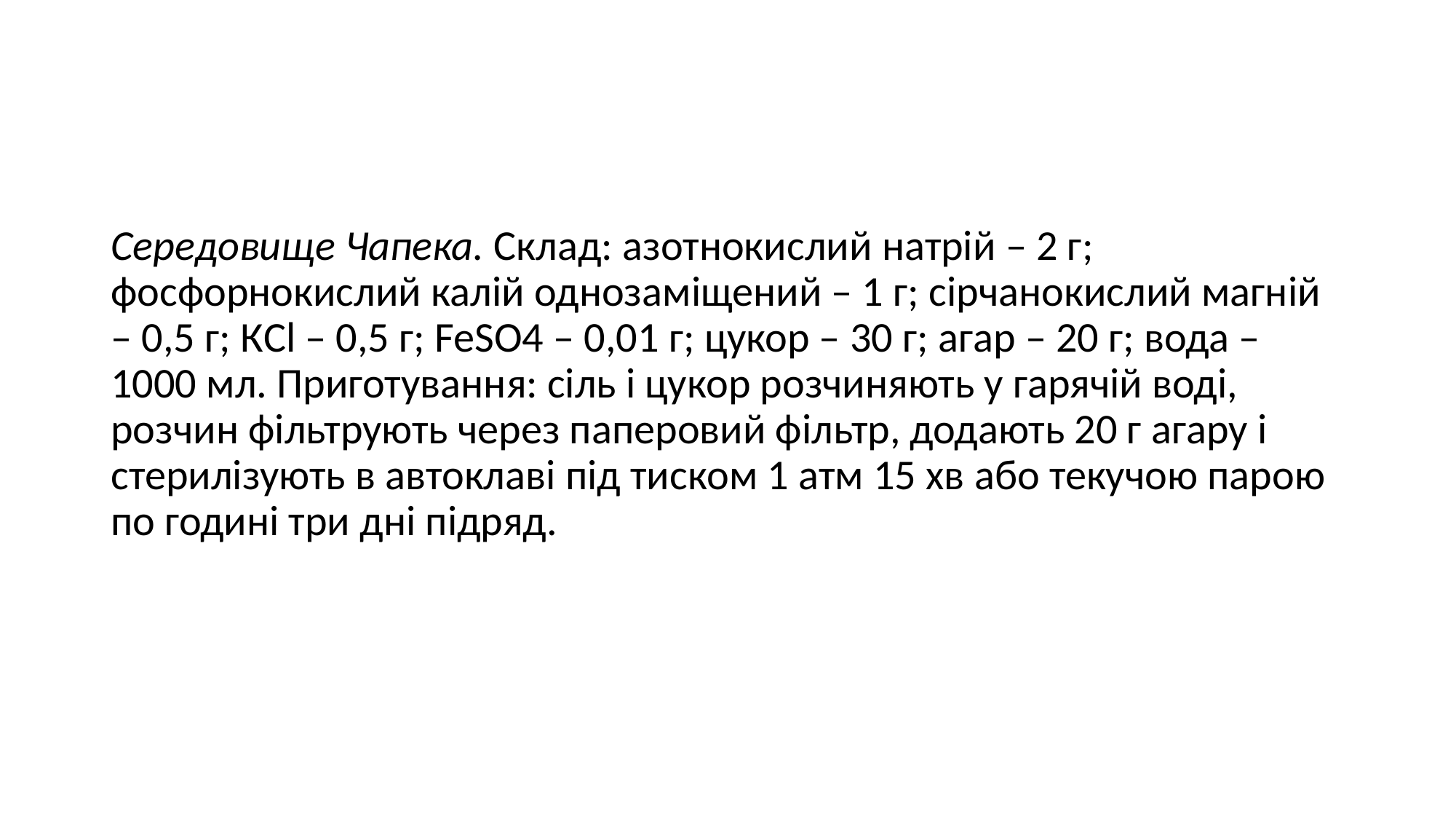

#
Середовище Чапека. Склад: азотнокислий натрій – 2 г; фосфорнокислий калій однозаміщений – 1 г; сірчанокислий магній – 0,5 г; КCl – 0,5 г; FeSO4 – 0,01 г; цукор – 30 г; агар – 20 г; вода – 1000 мл. Приготування: сіль і цукор розчиняють у гарячій воді, розчин фільтрують через паперовий фільтр, додають 20 г агару і стерилізують в автоклаві під тиском 1 атм 15 хв або текучою парою по годині три дні підряд.